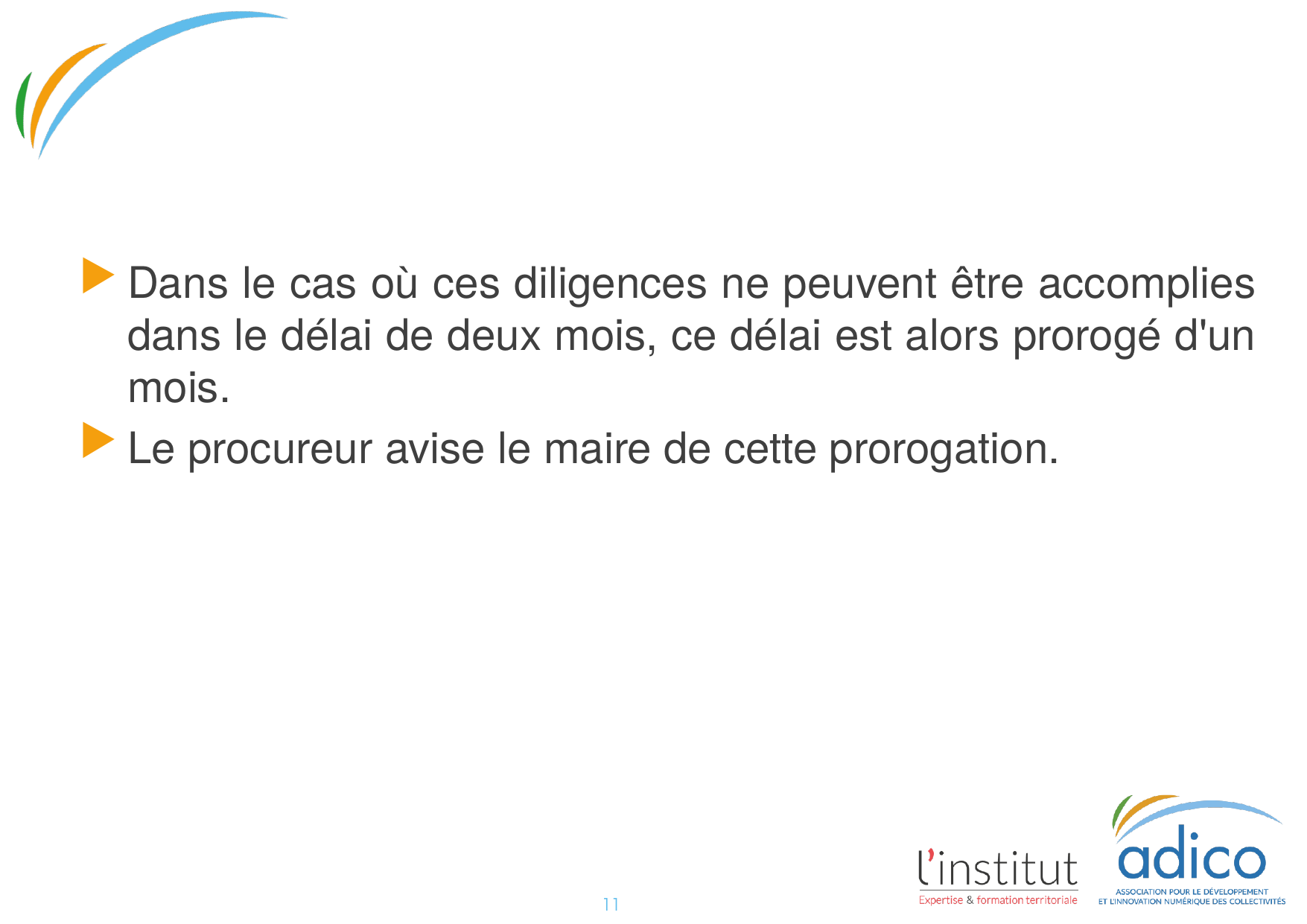

#

Dans le cas où ces diligences ne peuvent être accomplies dans le délai de deux mois, ce délai est alors prorogé d'un mois.
Le procureur avise le maire de cette prorogation.